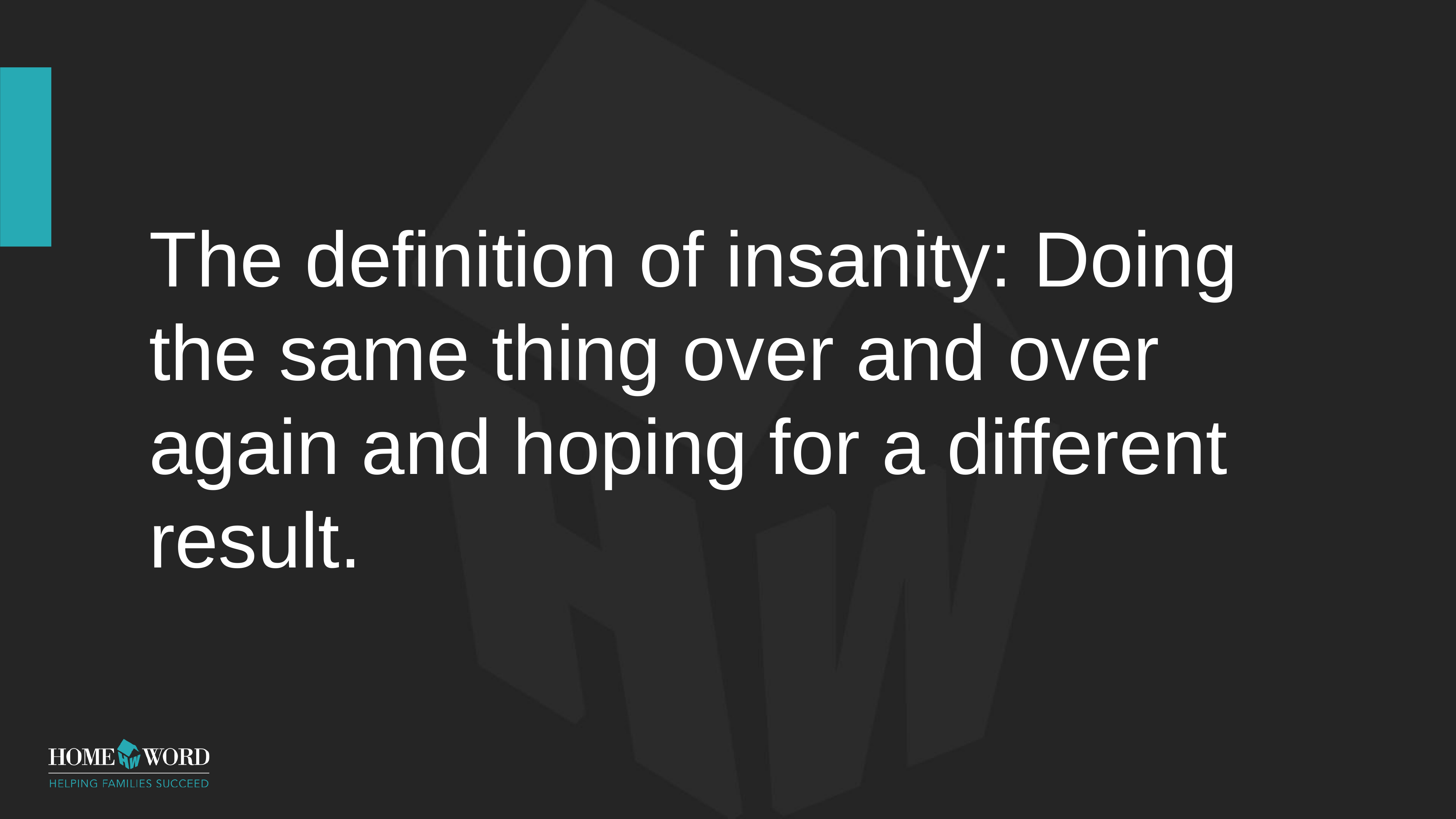

# The definition of insanity: Doing the same thing over and over again and hoping for a different result.